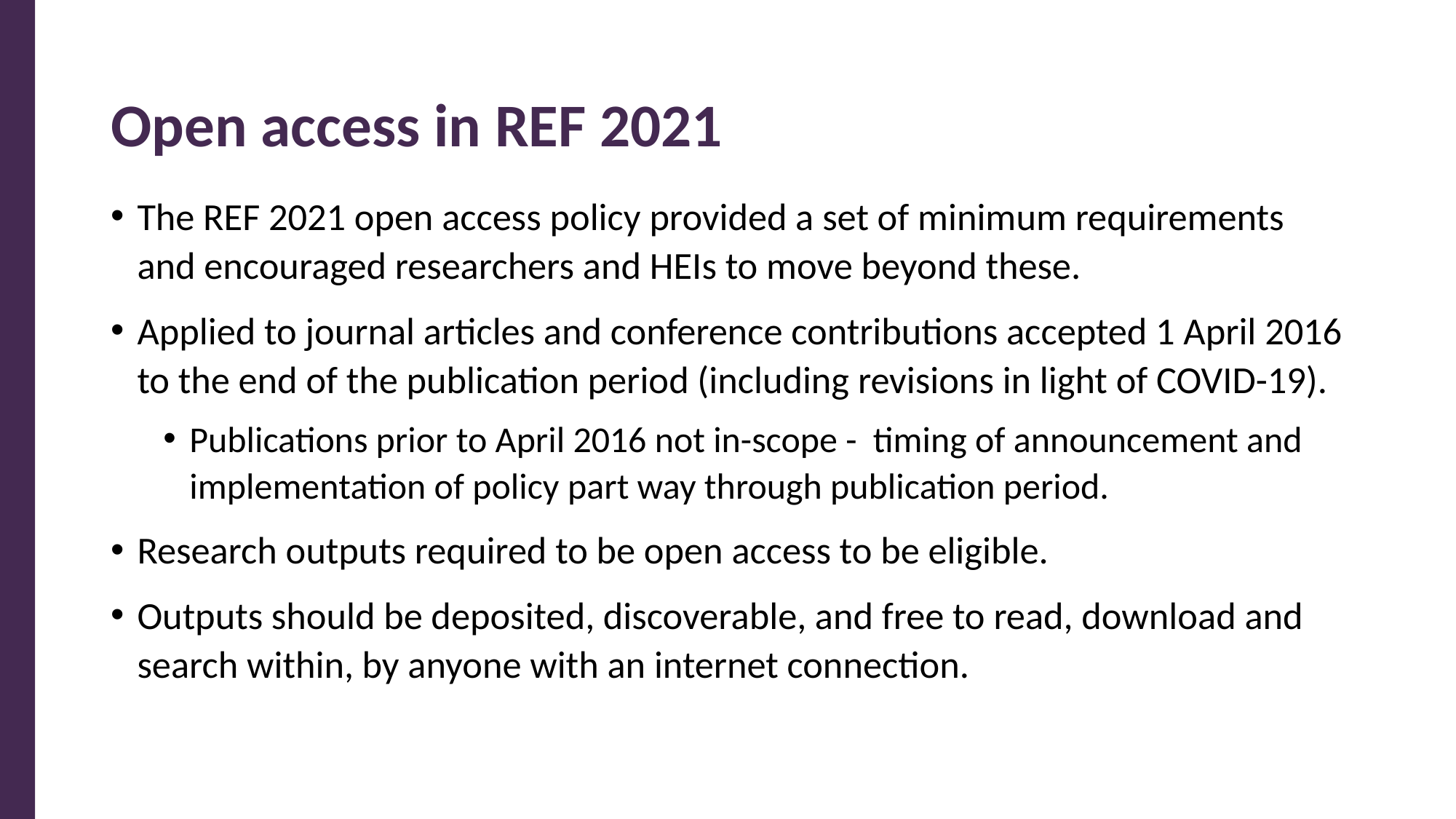

# Open access in REF 2021
The REF 2021 open access policy provided a set of minimum requirements and encouraged researchers and HEIs to move beyond these.
Applied to journal articles and conference contributions accepted 1 April 2016 to the end of the publication period (including revisions in light of COVID-19).
Publications prior to April 2016 not in-scope -  timing of announcement and implementation of policy part way through publication period.
Research outputs required to be open access to be eligible.
Outputs should be deposited, discoverable, and free to read, download and search within, by anyone with an internet connection.